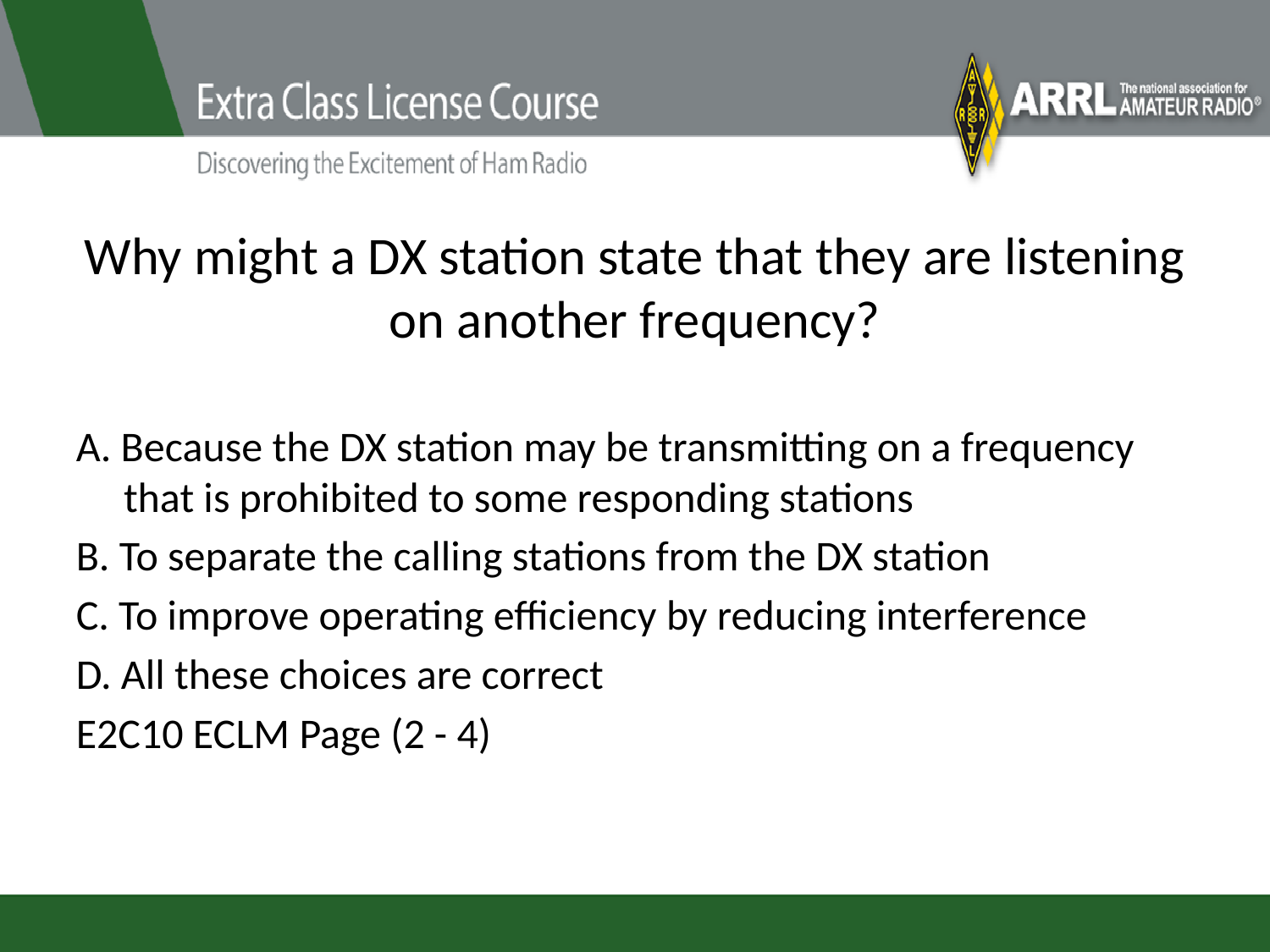

# Why might a DX station state that they are listening on another frequency?
A. Because the DX station may be transmitting on a frequency that is prohibited to some responding stations
B. To separate the calling stations from the DX station
C. To improve operating efficiency by reducing interference
D. All these choices are correct
E2C10 ECLM Page (2 - 4)